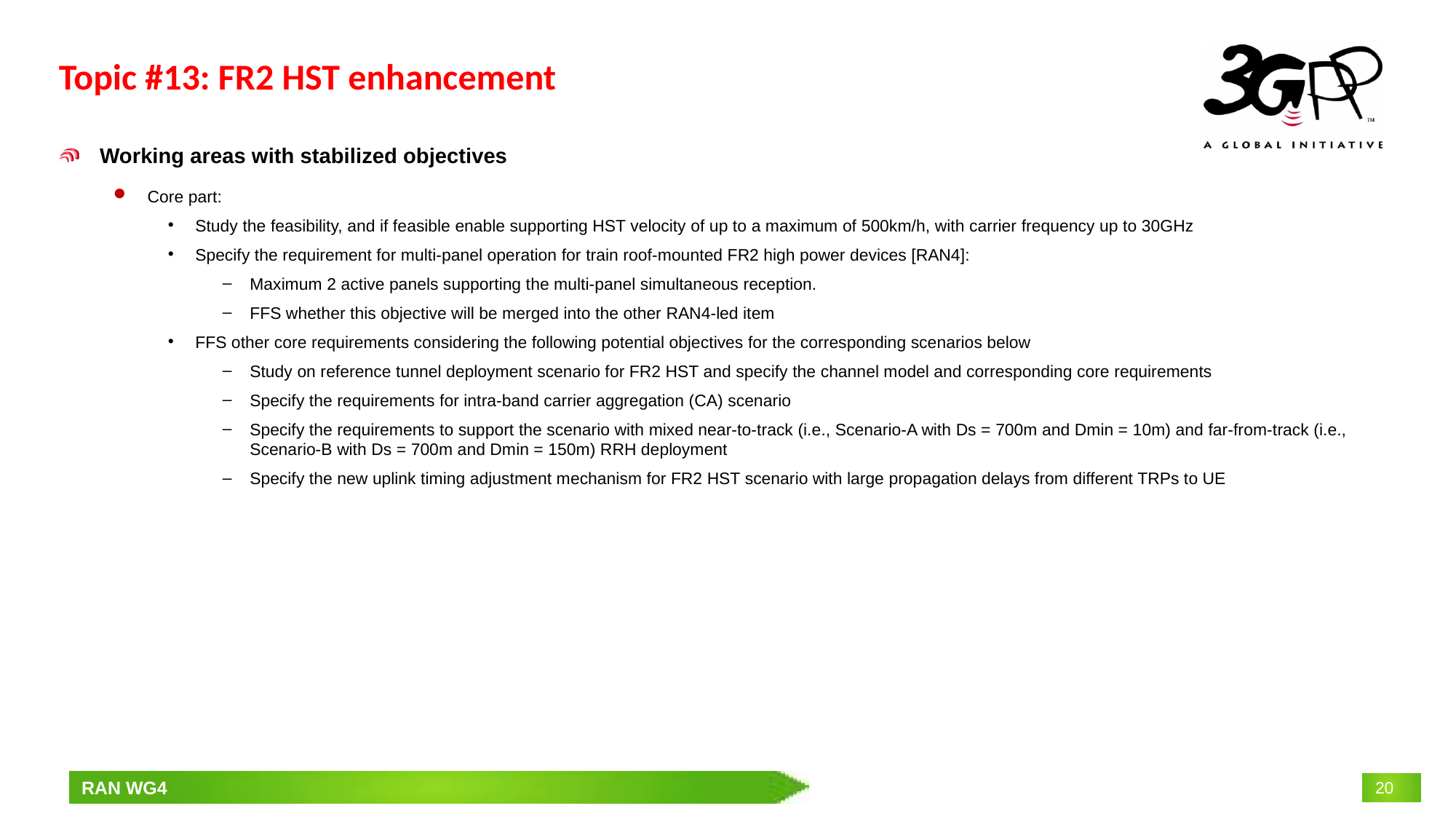

# Topic #13: FR2 HST enhancement
Working areas with stabilized objectives
Core part:
Study the feasibility, and if feasible enable supporting HST velocity of up to a maximum of 500km/h, with carrier frequency up to 30GHz
Specify the requirement for multi-panel operation for train roof-mounted FR2 high power devices [RAN4]:
Maximum 2 active panels supporting the multi-panel simultaneous reception.
FFS whether this objective will be merged into the other RAN4-led item
FFS other core requirements considering the following potential objectives for the corresponding scenarios below
Study on reference tunnel deployment scenario for FR2 HST and specify the channel model and corresponding core requirements
Specify the requirements for intra-band carrier aggregation (CA) scenario
Specify the requirements to support the scenario with mixed near-to-track (i.e., Scenario-A with Ds = 700m and Dmin = 10m) and far-from-track (i.e., Scenario-B with Ds = 700m and Dmin = 150m) RRH deployment
Specify the new uplink timing adjustment mechanism for FR2 HST scenario with large propagation delays from different TRPs to UE